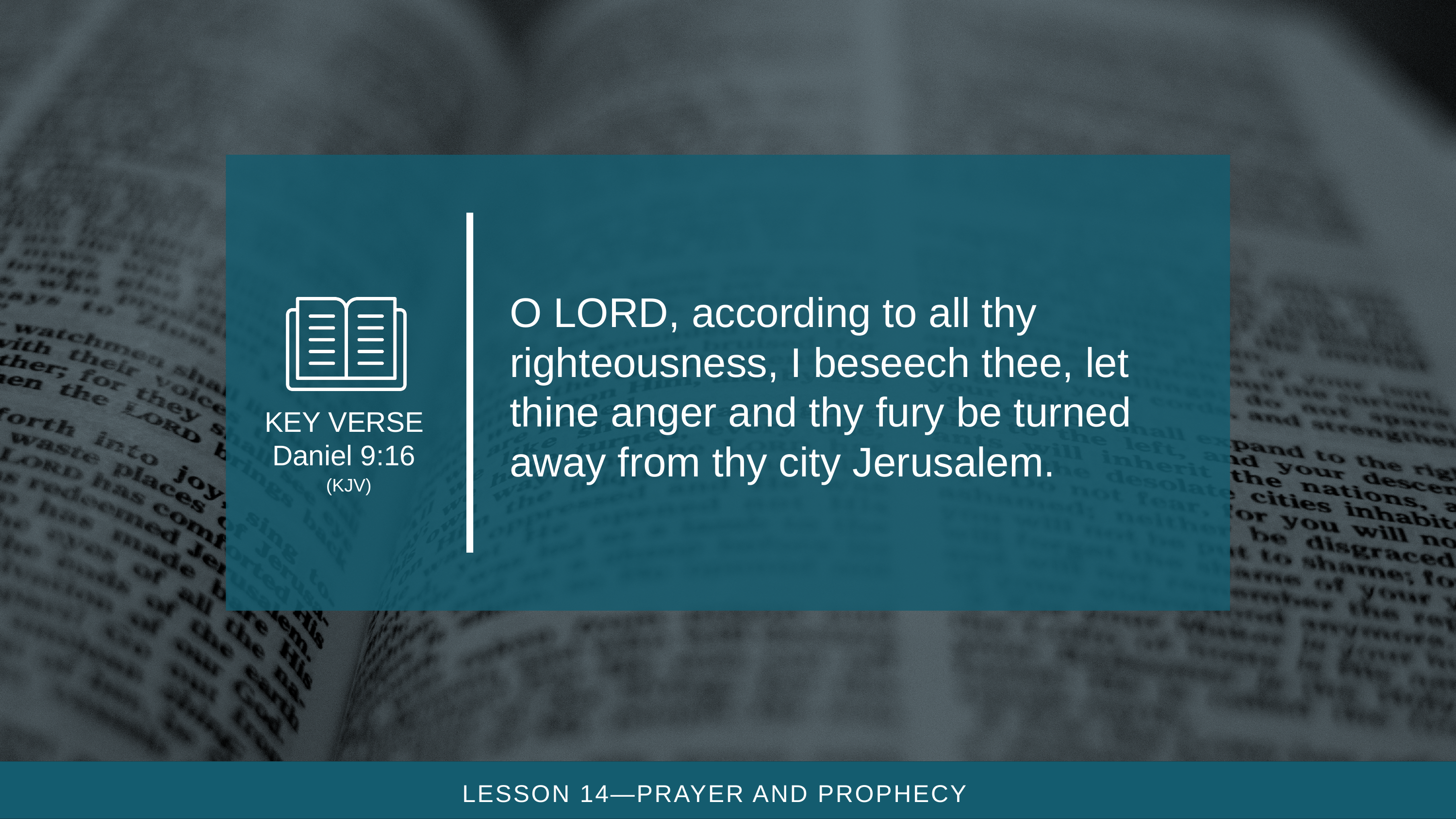

O Lord, according to all thy righteousness, I beseech thee, let thine anger and thy fury be turned away from thy city Jerusalem.
(KJV)